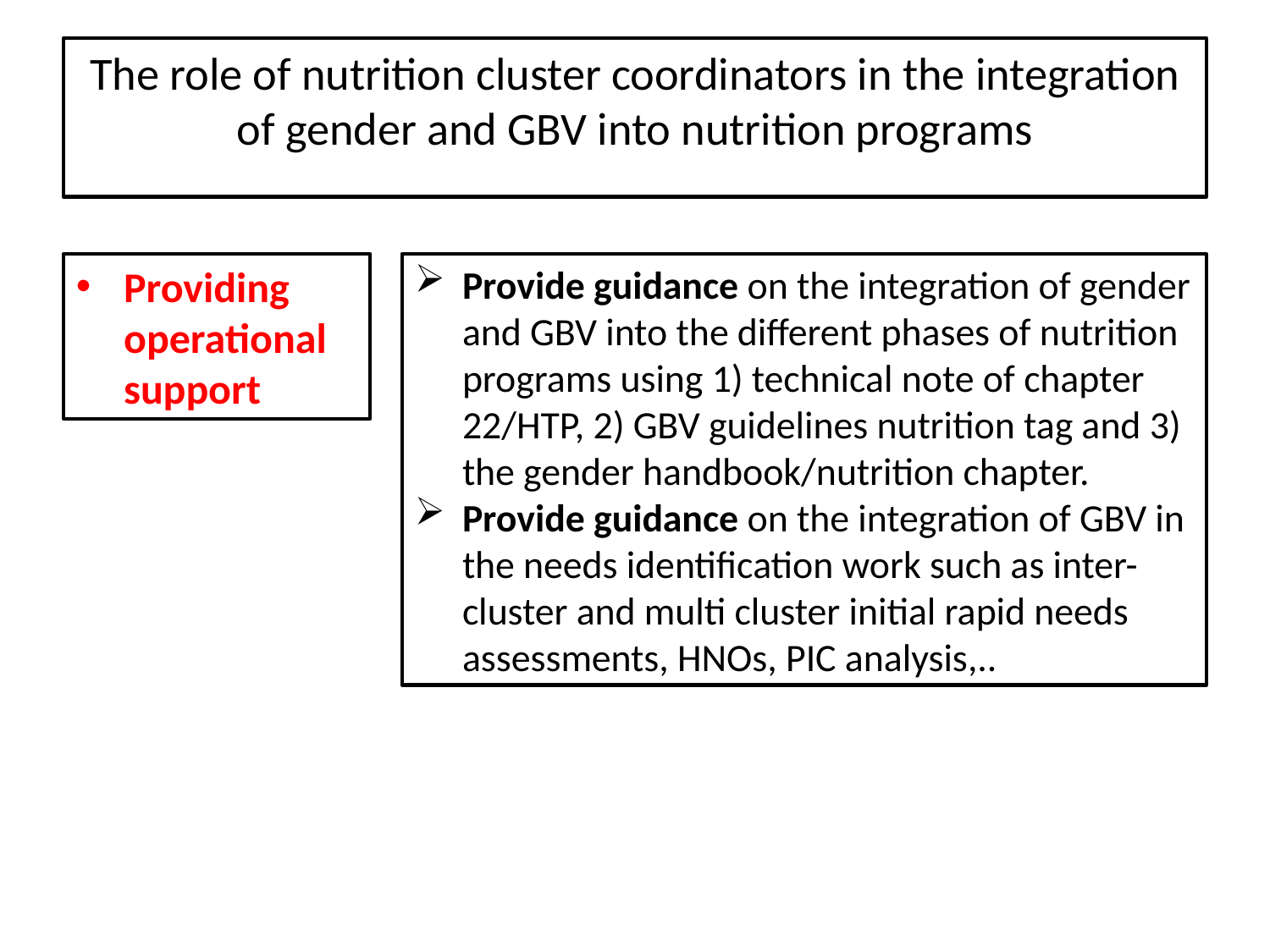

The role of nutrition cluster coordinators in the integration of gender and GBV into nutrition programs

Providing operational support
Provide guidance on the integration of gender and GBV into the different phases of nutrition programs using 1) technical note of chapter 22/HTP, 2) GBV guidelines nutrition tag and 3) the gender handbook/nutrition chapter.
Provide guidance on the integration of GBV in the needs identification work such as inter-cluster and multi cluster initial rapid needs assessments, HNOs, PIC analysis,..